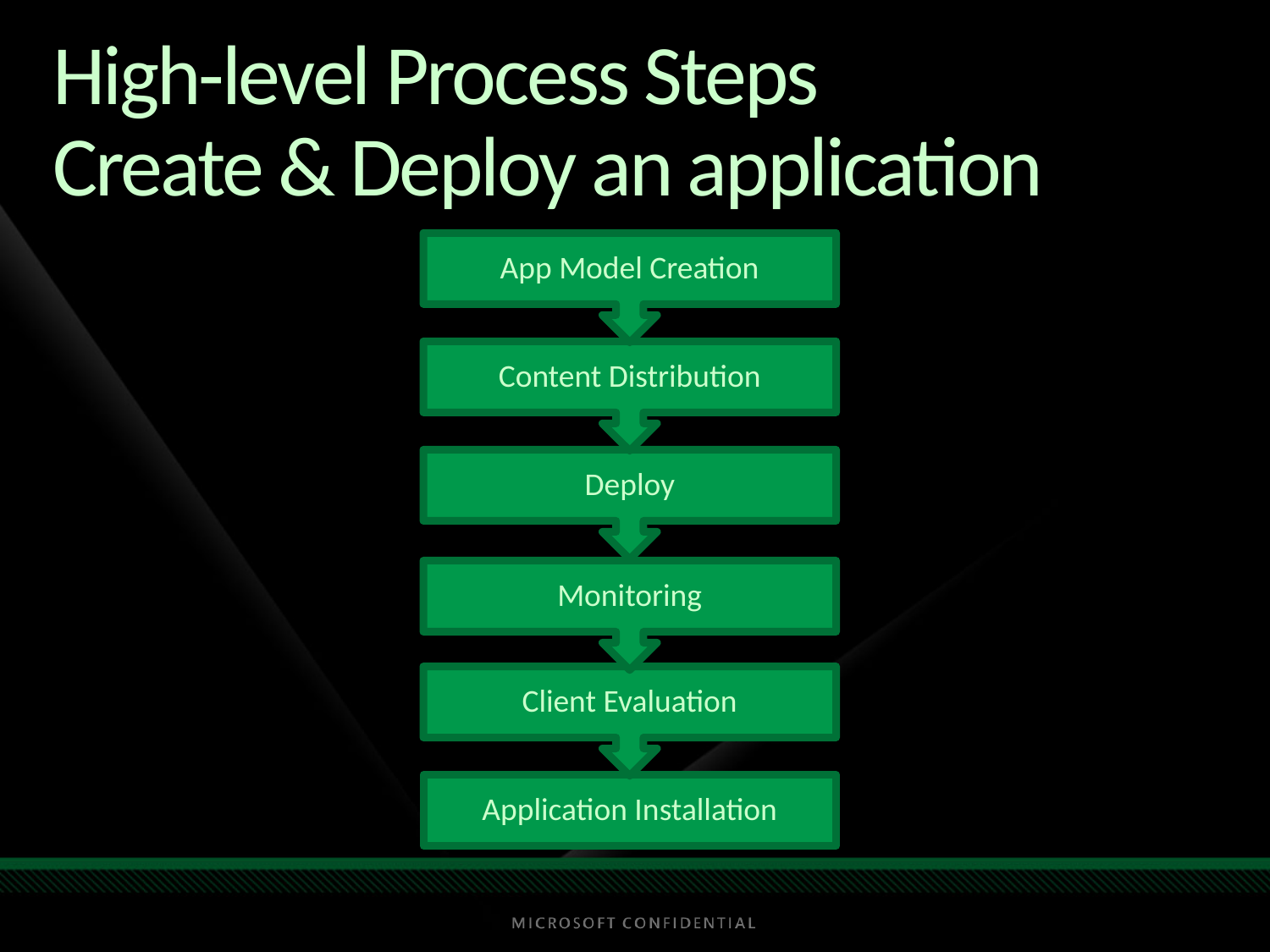

# High-level Process Steps Create & Deploy an application
Application Installation
Client Evaluation
Monitoring
Deploy
Content Distribution
App Model Creation